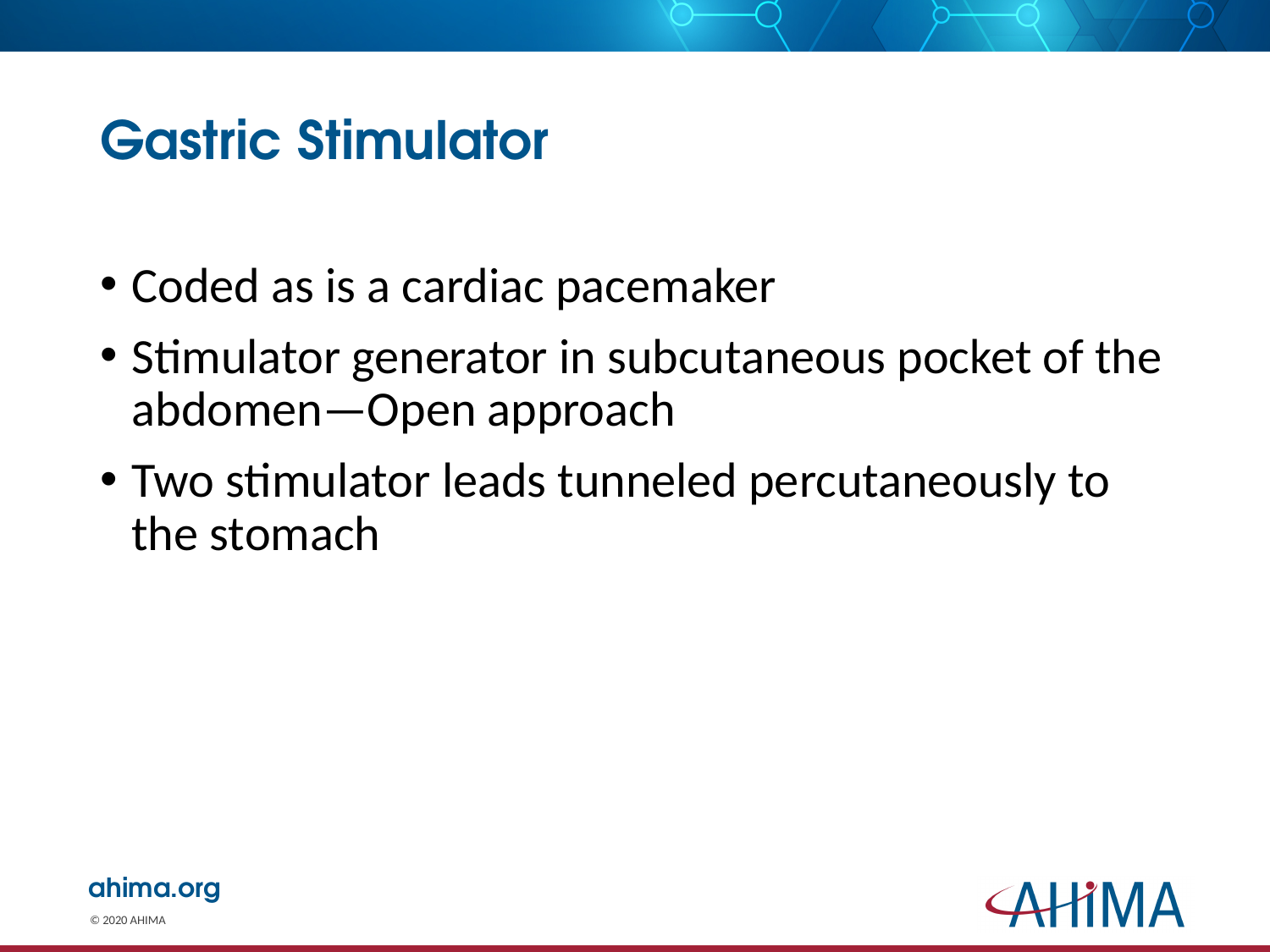

# Gastric Stimulator
Coded as is a cardiac pacemaker
Stimulator generator in subcutaneous pocket of the abdomen—Open approach
Two stimulator leads tunneled percutaneously to the stomach